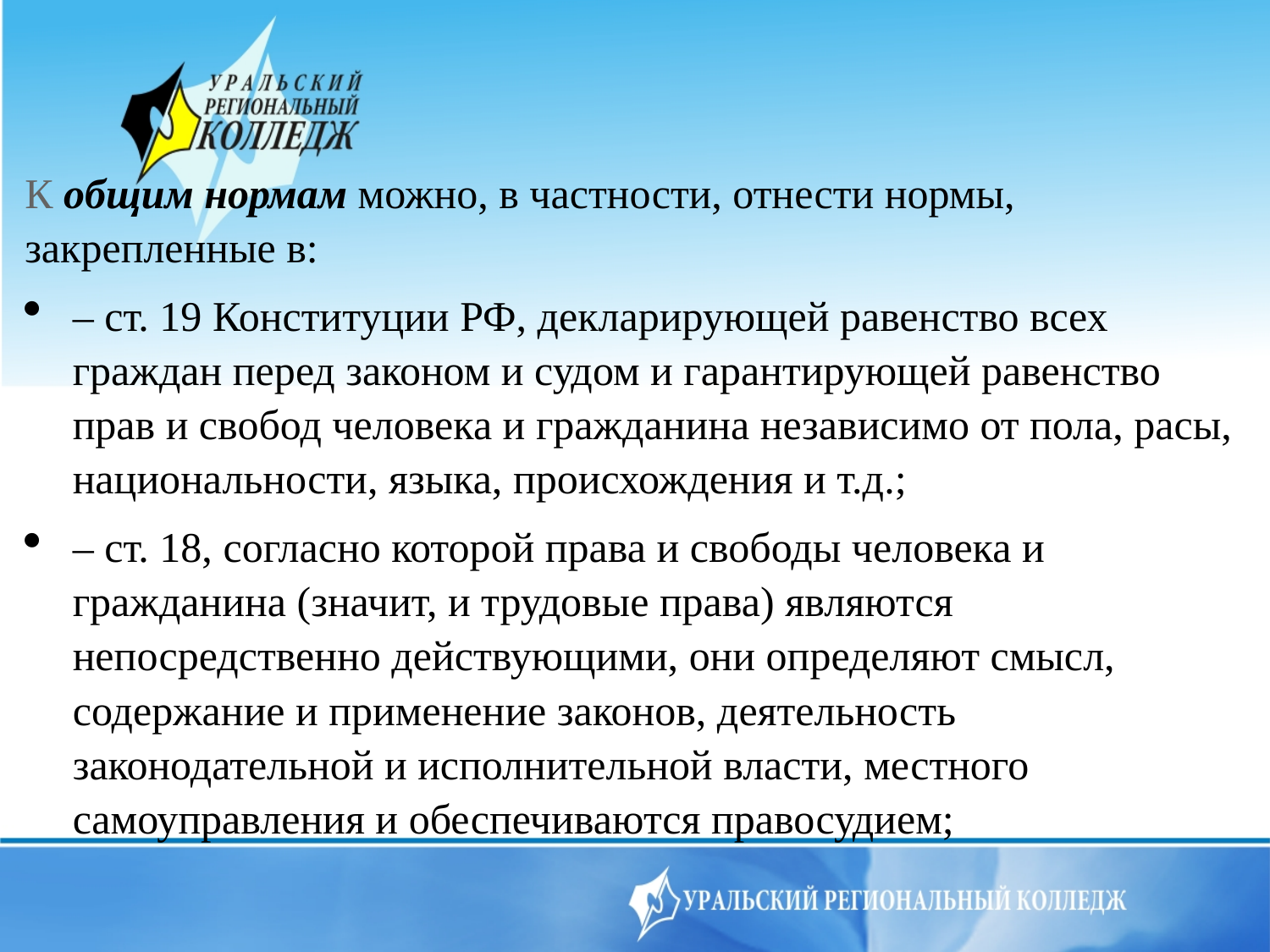

К общим нормам можно, в частности, отнести нормы, закрепленные в:
– ст. 19 Конституции РФ, декларирующей равенство всех граждан перед законом и судом и гарантирующей равенство прав и свобод человека и гражданина независимо от пола, расы, национальности, языка, происхождения и т.д.;
– ст. 18, согласно которой права и свободы человека и гражданина (значит, и трудовые права) являются непосредственно действующими, они определяют смысл, содержание и применение законов, деятельность законодательной и исполнительной власти, местного самоуправления и обеспечиваются правосудием;